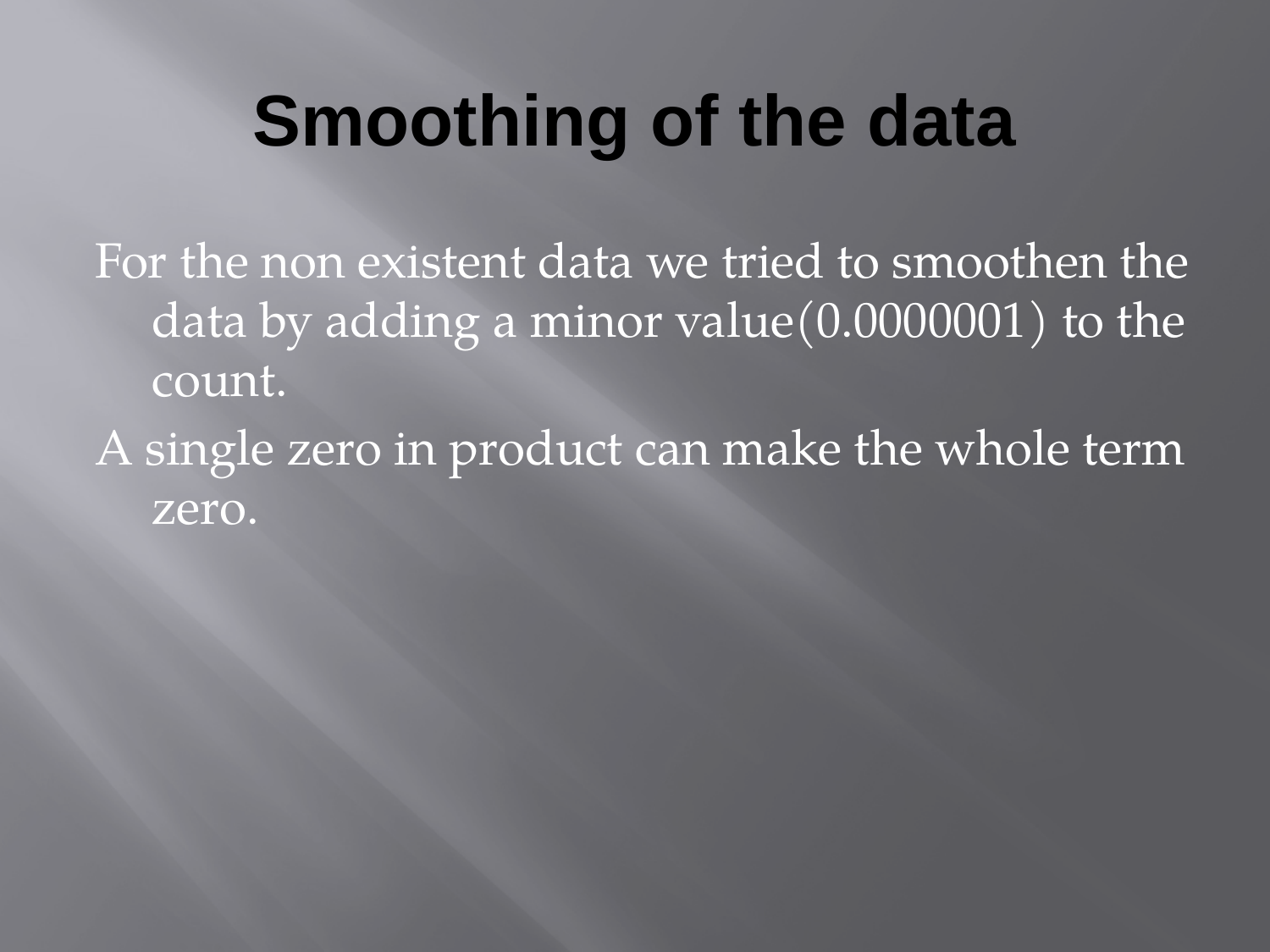

# Smoothing of the data
For the non existent data we tried to smoothen the data by adding a minor value(0.0000001) to the count.
A single zero in product can make the whole term zero.